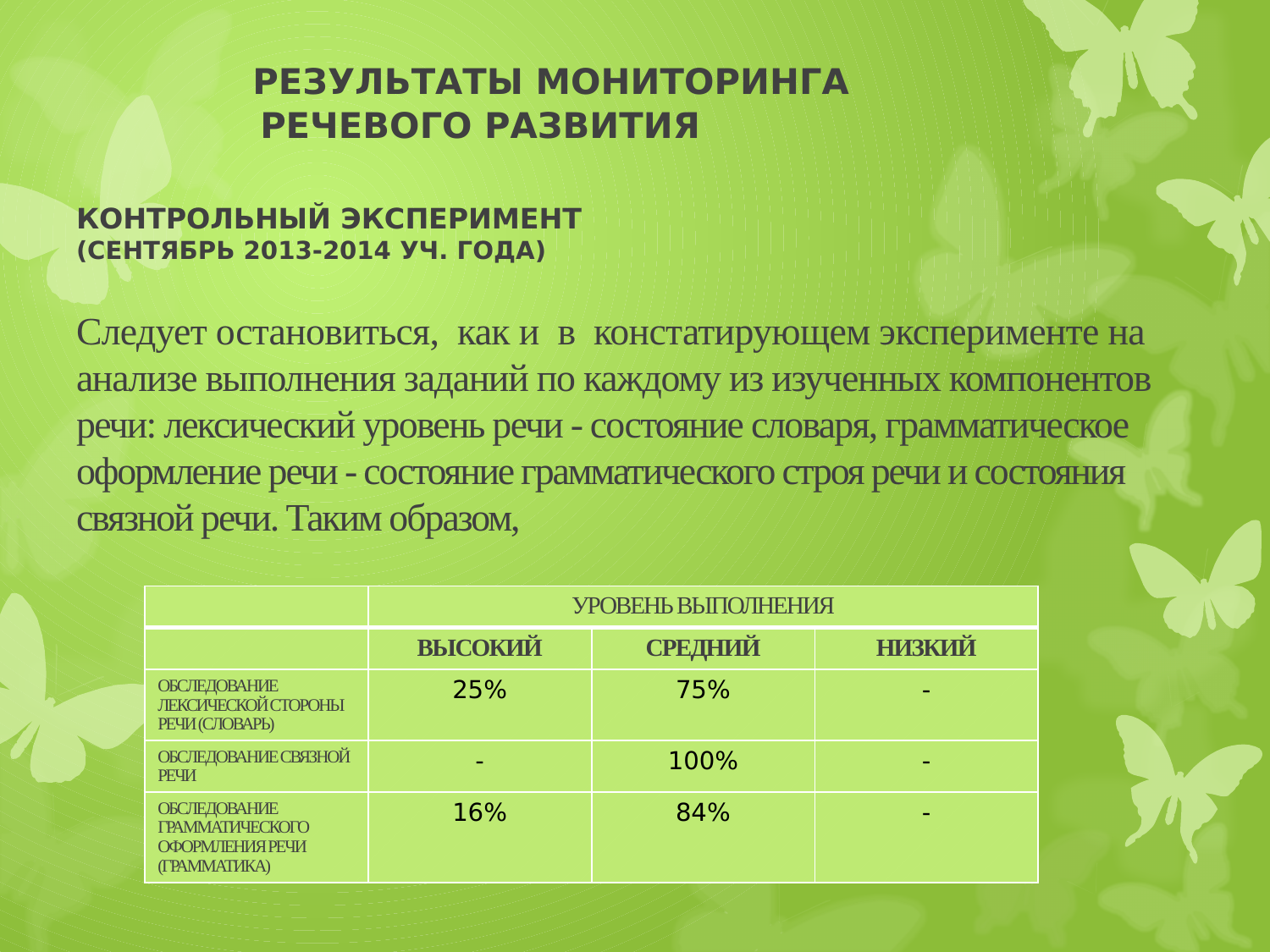

# РЕЗУЛЬТАТЫ МОНИТОРИНГА РЕЧЕВОГО РАЗВИТИЯ КОНТРОЛЬНЫЙ ЭКСПЕРИМЕНТ (СЕНТЯБРЬ 2013-2014 УЧ. ГОДА) Следует остановиться,  как и  в  констатирующем эксперименте на анализе выполнения заданий по каждому из изученных компонентов речи: лексический уровень речи - состояние словаря, грамматическое оформление речи - состояние грамматического строя речи и состояния связной речи. Таким образом,
|  | УРОВЕНЬ ВЫПОЛНЕНИЯ |  |  |
| --- | --- | --- | --- |
|  | ВЫСОКИЙ | СРЕДНИЙ | НИЗКИЙ |
| ОБСЛЕДОВАНИЕ ЛЕКСИЧЕСКОЙ СТОРОНЫ РЕЧИ (СЛОВАРЬ) | 25% | 75% | - |
| ОБСЛЕДОВАНИЕ СВЯЗНОЙ РЕЧИ | - | 100% | - |
| ОБСЛЕДОВАНИЕ ГРАММАТИЧЕСКОГО ОФОРМЛЕНИЯ РЕЧИ (ГРАММАТИКА) | 16% | 84% | - |